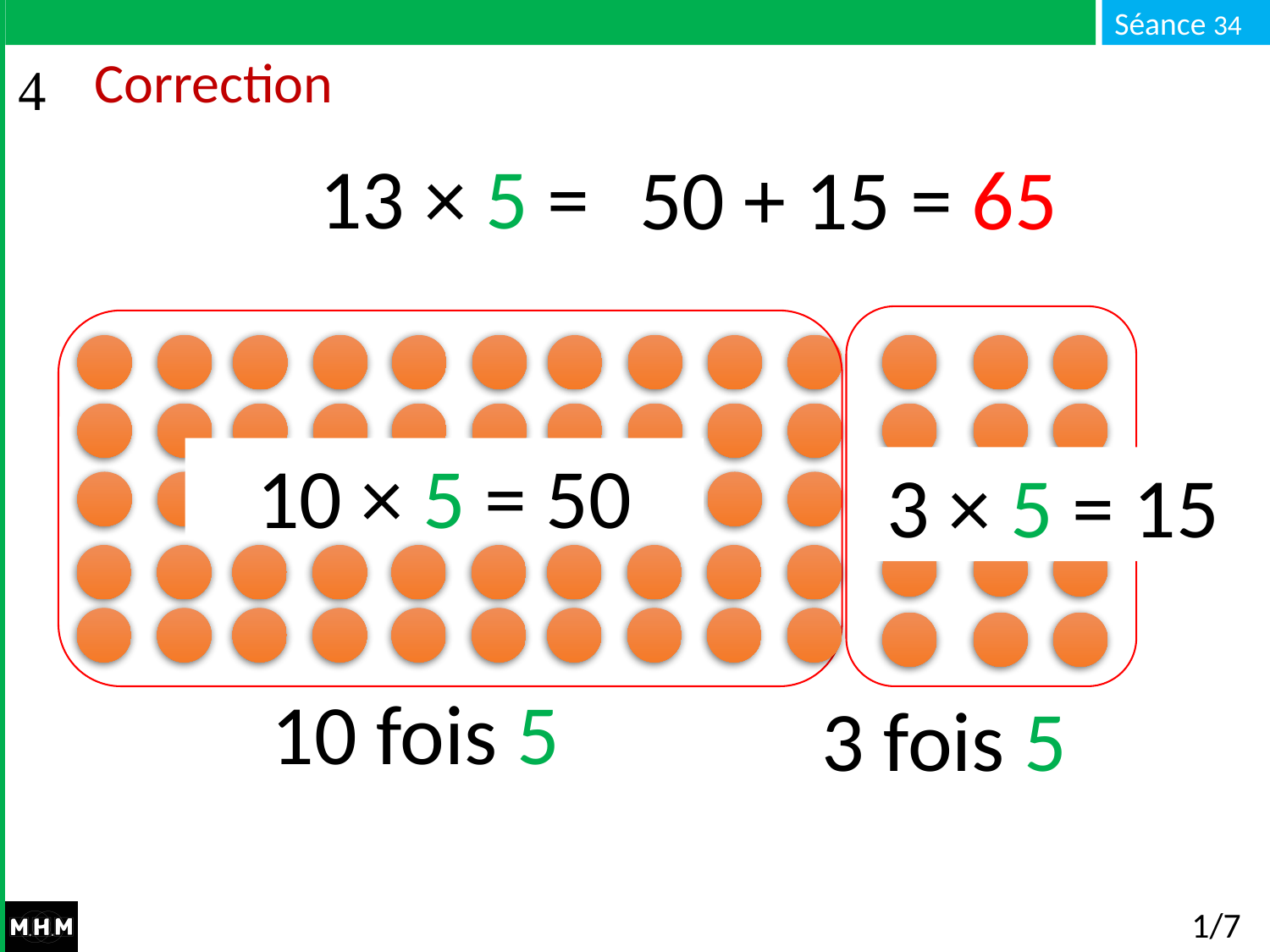

# Correction
13 × 5 = …
50 + 15 = 65

10 × 5 = 50
3 × 5 = 15

10 fois 5
3 fois 5
1/7